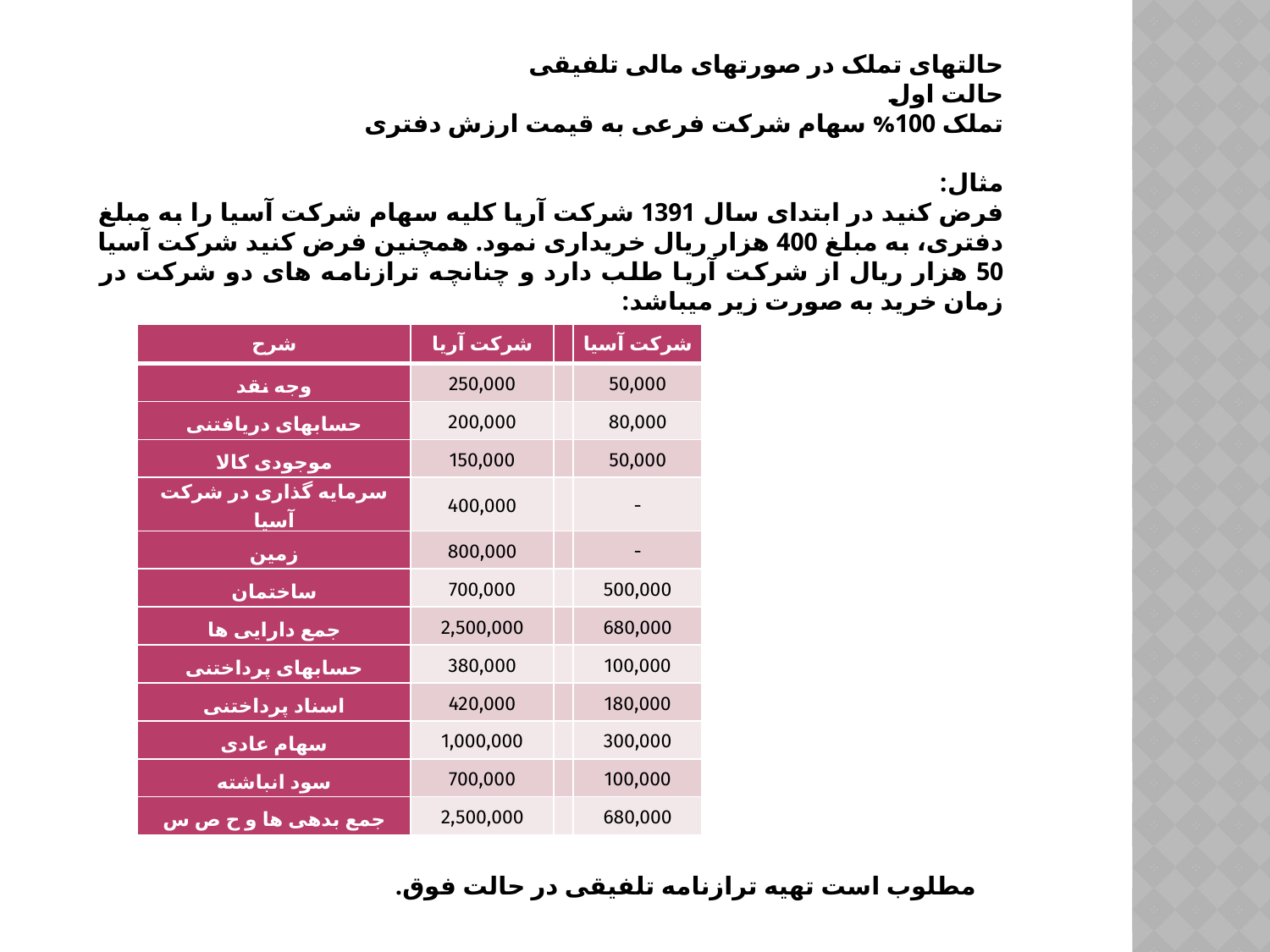

حالتهای تملک در صورتهای مالی تلفیقی
حالت اول
تملک 100% سهام شرکت فرعی به قیمت ارزش دفتری

مثال:
فرض کنید در ابتدای سال 1391 شرکت آریا کلیه سهام شرکت آسیا را به مبلغ دفتری، به مبلغ 400 هزار ریال خریداری نمود. همچنین فرض کنید شرکت آسیا 50 هزار ریال از شرکت آریا طلب دارد و چنانچه ترازنامه های دو شرکت در زمان خرید به صورت زیر میباشد:
| شرح | شرکت آریا |  | شرکت آسیا |
| --- | --- | --- | --- |
| وجه نقد | 250,000 |  | 50,000 |
| حسابهای دریافتنی | 200,000 |  | 80,000 |
| موجودی کالا | 150,000 |  | 50,000 |
| سرمایه گذاری در شرکت آسیا | 400,000 |  | - |
| زمین | 800,000 |  | - |
| ساختمان | 700,000 |  | 500,000 |
| جمع دارایی ها | 2,500,000 |  | 680,000 |
| حسابهای پرداختنی | 380,000 |  | 100,000 |
| اسناد پرداختنی | 420,000 |  | 180,000 |
| سهام عادی | 1,000,000 |  | 300,000 |
| سود انباشته | 700,000 |  | 100,000 |
| جمع بدهی ها و ح ص س | 2,500,000 |  | 680,000 |
مطلوب است تهیه ترازنامه تلفیقی در حالت فوق.